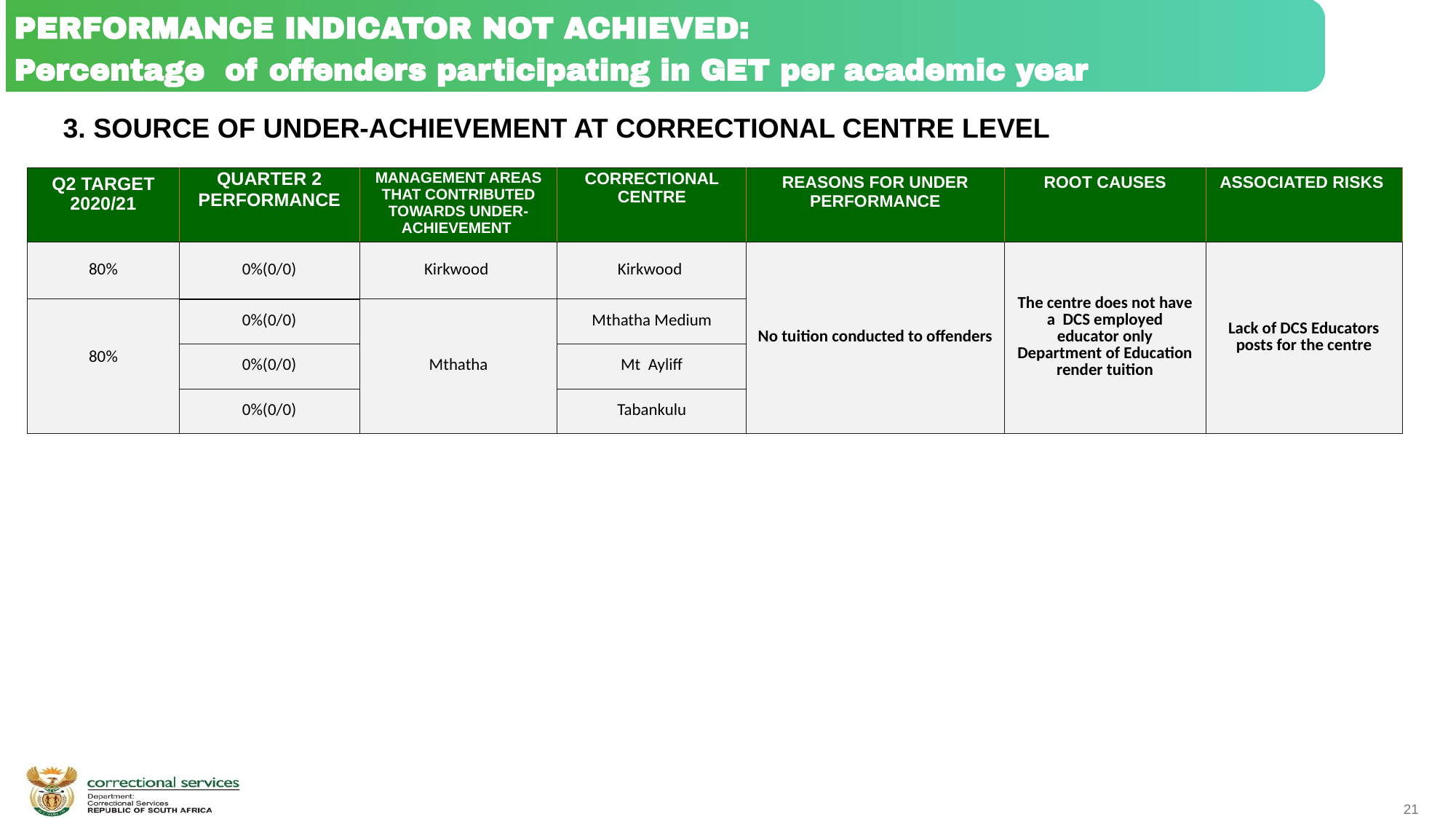

PERFORMANCE INDICATOR NOT ACHIEVED:
Percentage  of offenders participating in GET per academic year
     3. SOURCE OF UNDER-ACHIEVEMENT AT CORRECTIONAL CENTRE LEVEL
| Q2 TARGET 2020/21 | QUARTER 2 PERFORMANCE | MANAGEMENT AREAS THAT CONTRIBUTED TOWARDS UNDER-ACHIEVEMENT | CORRECTIONAL CENTRE | REASONS FOR UNDER PERFORMANCE | ROOT CAUSES | ASSOCIATED RISKS |
| --- | --- | --- | --- | --- | --- | --- |
| 80% | 0%(0/0) | Kirkwood | Kirkwood | No tuition conducted to offenders | The centre does not have a DCS employed educator only Department of Education render tuition | Lack of DCS Educators posts for the centre |
| 80% | 0%(0/0) | Mthatha | Mthatha Medium |  |  |  |
|  | 0%(0/0) |  | Mt Ayliff |  |  |  |
|  | 0%(0/0) |  | Tabankulu |  |  |  |